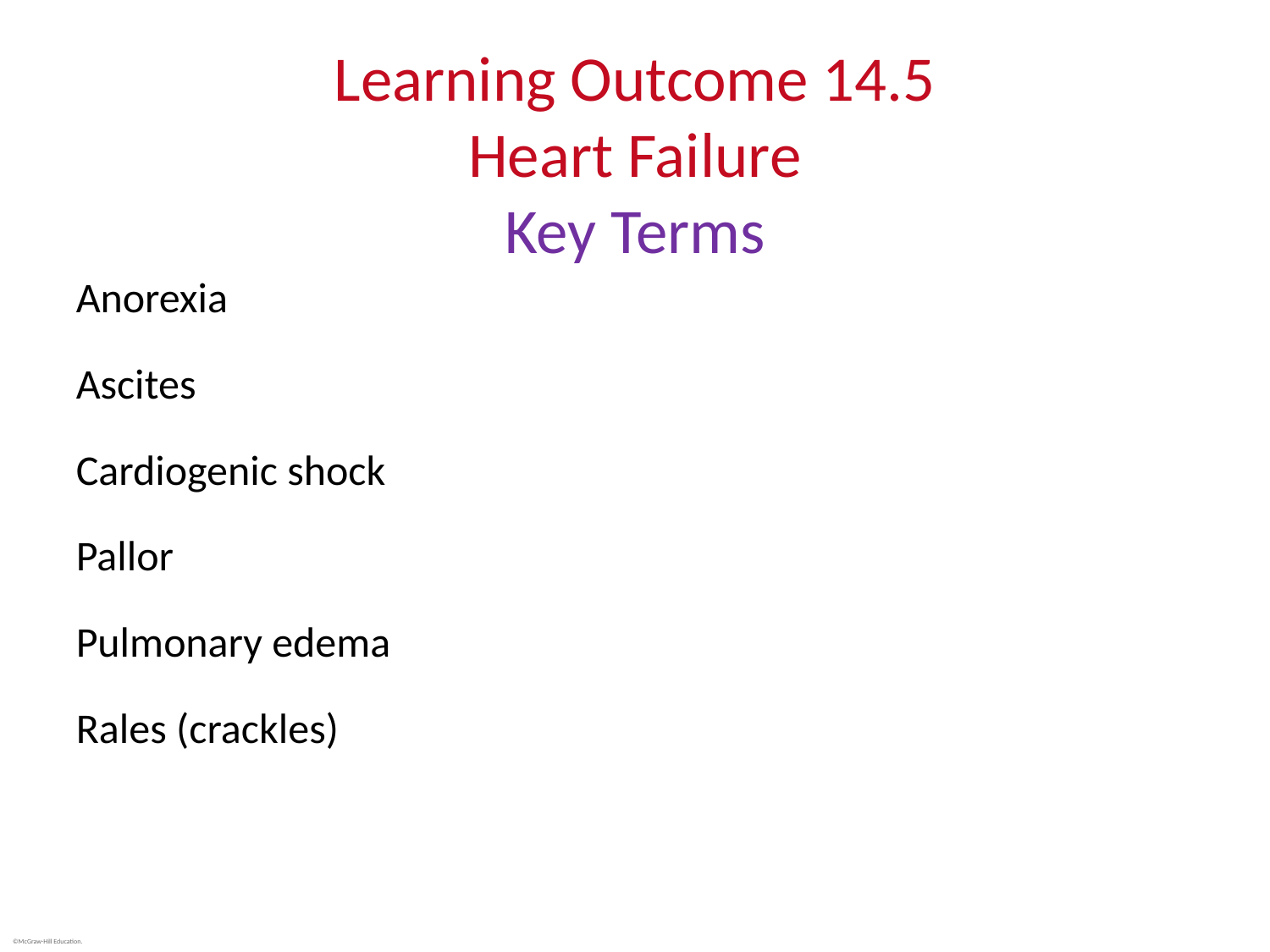

# Learning Outcome 14.5 Heart Failure Key Terms
Anorexia
Ascites
Cardiogenic shock
Pallor
Pulmonary edema
Rales (crackles)